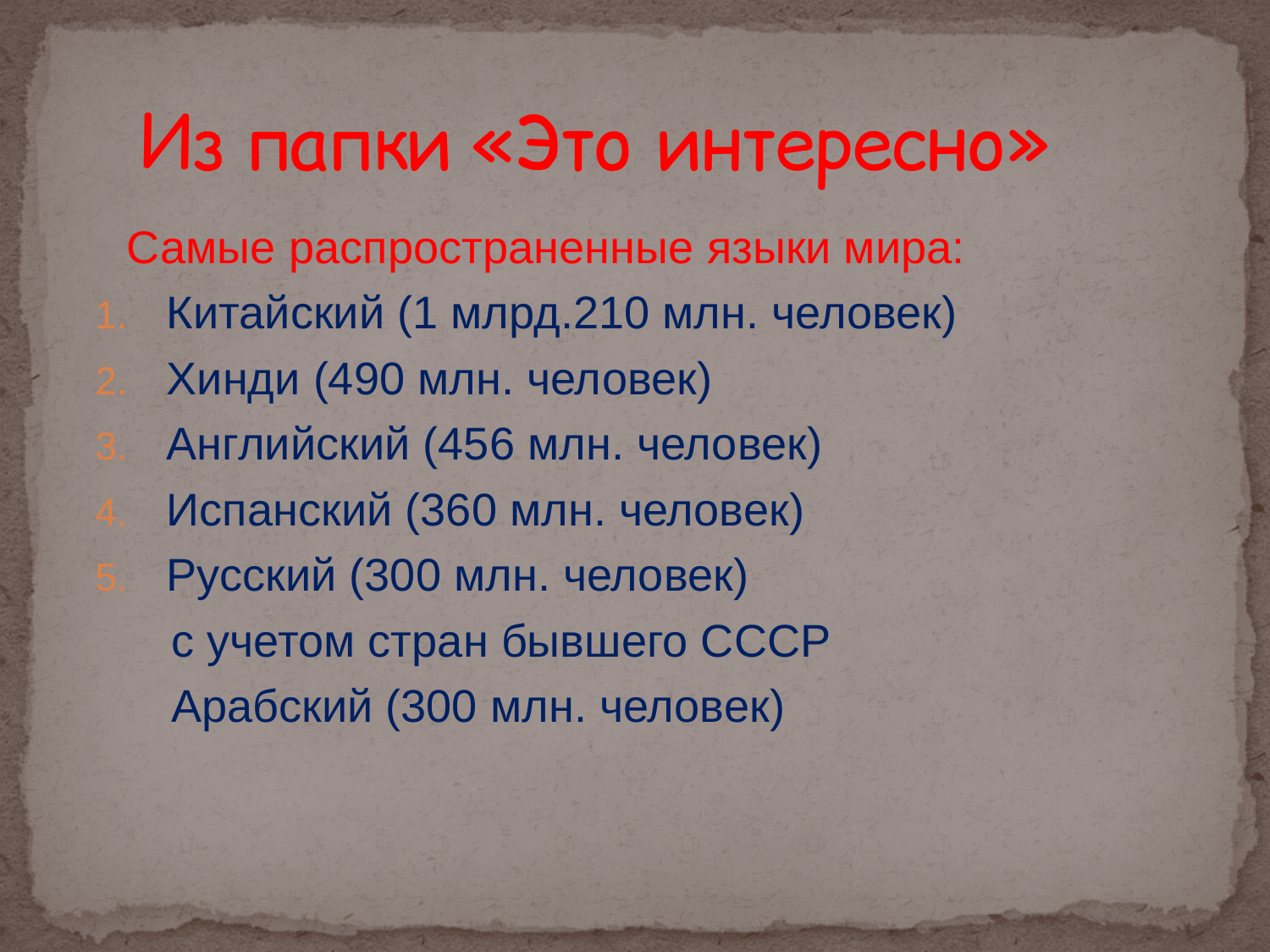

# Из папки «Это интересно»
    Самые распространенные языки мира:
Китайский (1 млрд.210 млн. человек)
Хинди (490 млн. человек)
Английский (456 млн. человек)
Испанский (360 млн. человек)
Русский (300 млн. человек)
      с учетом стран бывшего СССР
      Арабский (300 млн. человек)